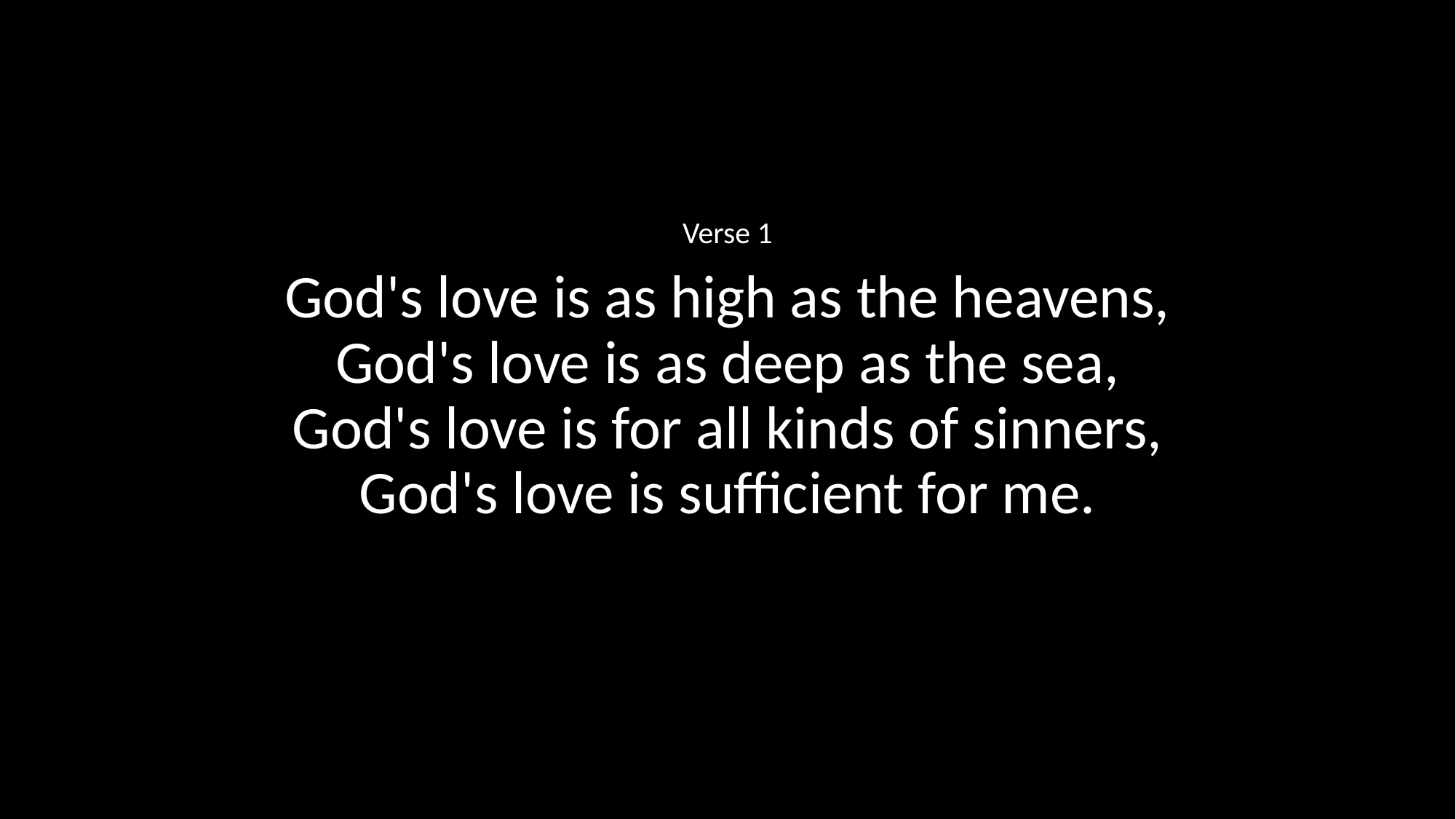

Verse 1
God's love is as high as the heavens,
God's love is as deep as the sea,
God's love is for all kinds of sinners,
God's love is sufficient for me.